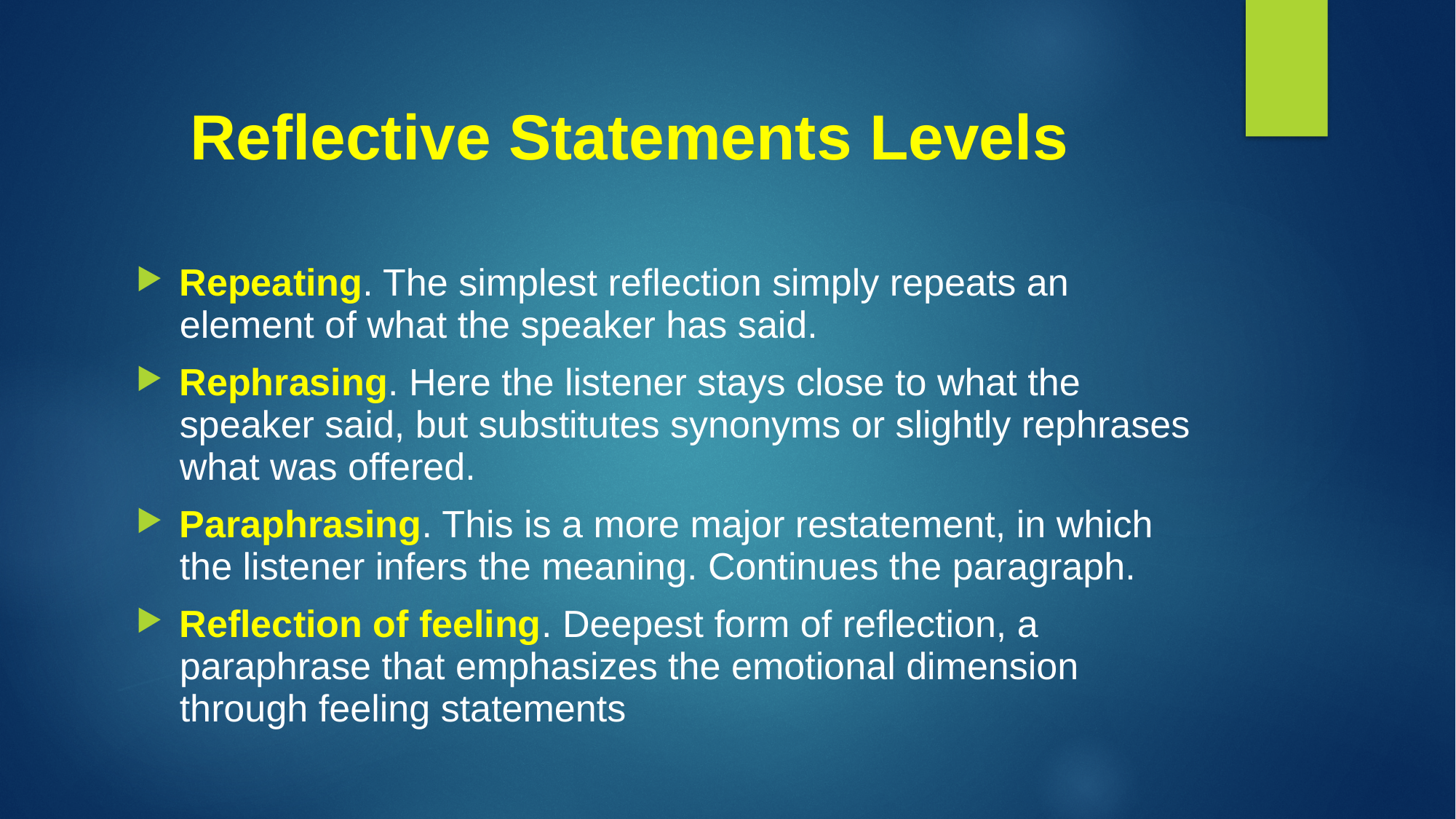

# Reflective Statements Levels
Repeating. The simplest reflection simply repeats an element of what the speaker has said.
Rephrasing. Here the listener stays close to what the speaker said, but substitutes synonyms or slightly rephrases what was offered.
Paraphrasing. This is a more major restatement, in which the listener infers the meaning. Continues the paragraph.
Reflection of feeling. Deepest form of reflection, a paraphrase that emphasizes the emotional dimension through feeling statements